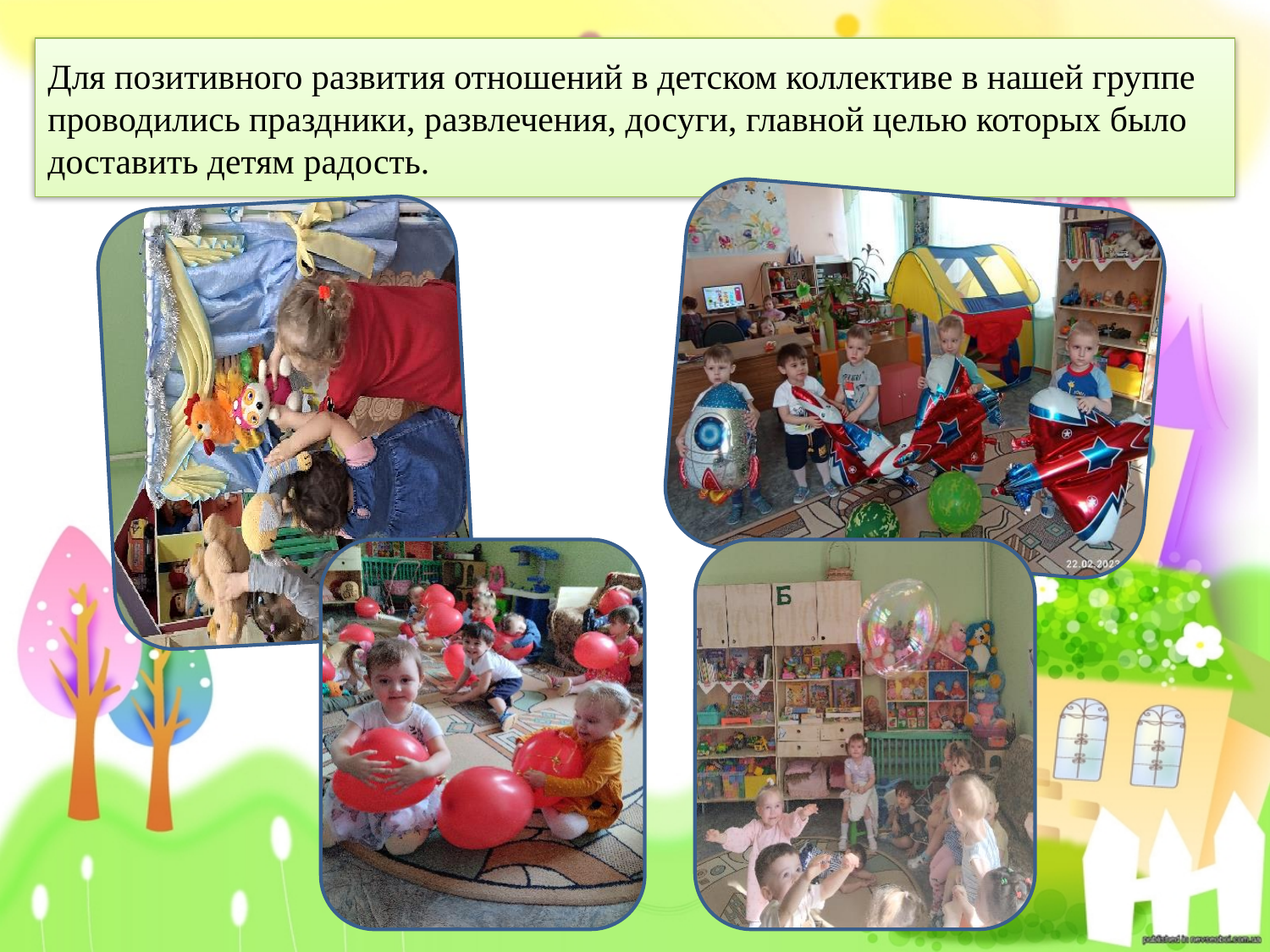

# Для позитивного развития отношений в детском коллективе в нашей группе проводились праздники, развлечения, досуги, главной целью которых было доставить детям радость.